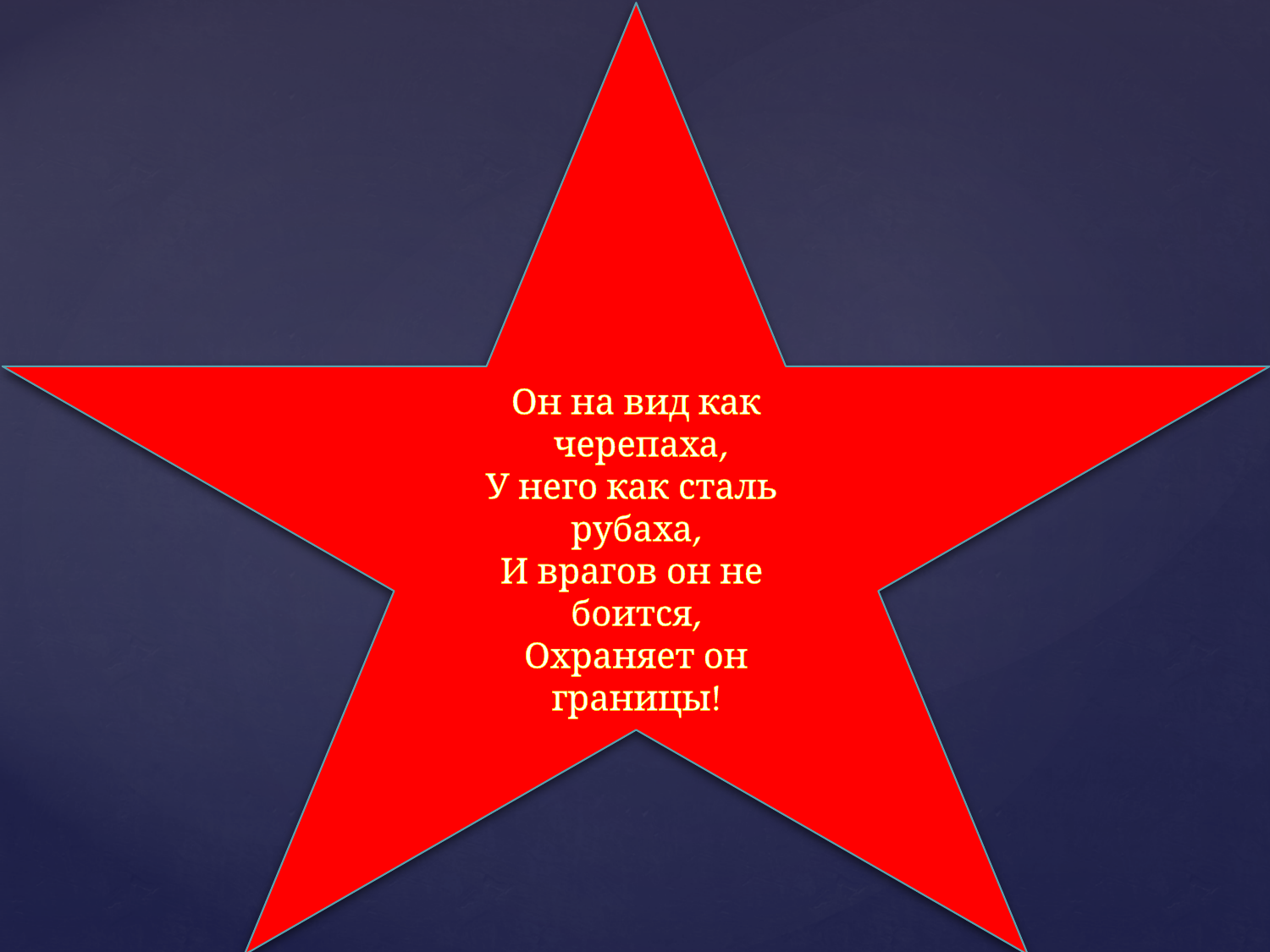

Он на вид как
 черепаха,
У него как сталь
рубаха,
И врагов он не
боится,
Охраняет он
границы!